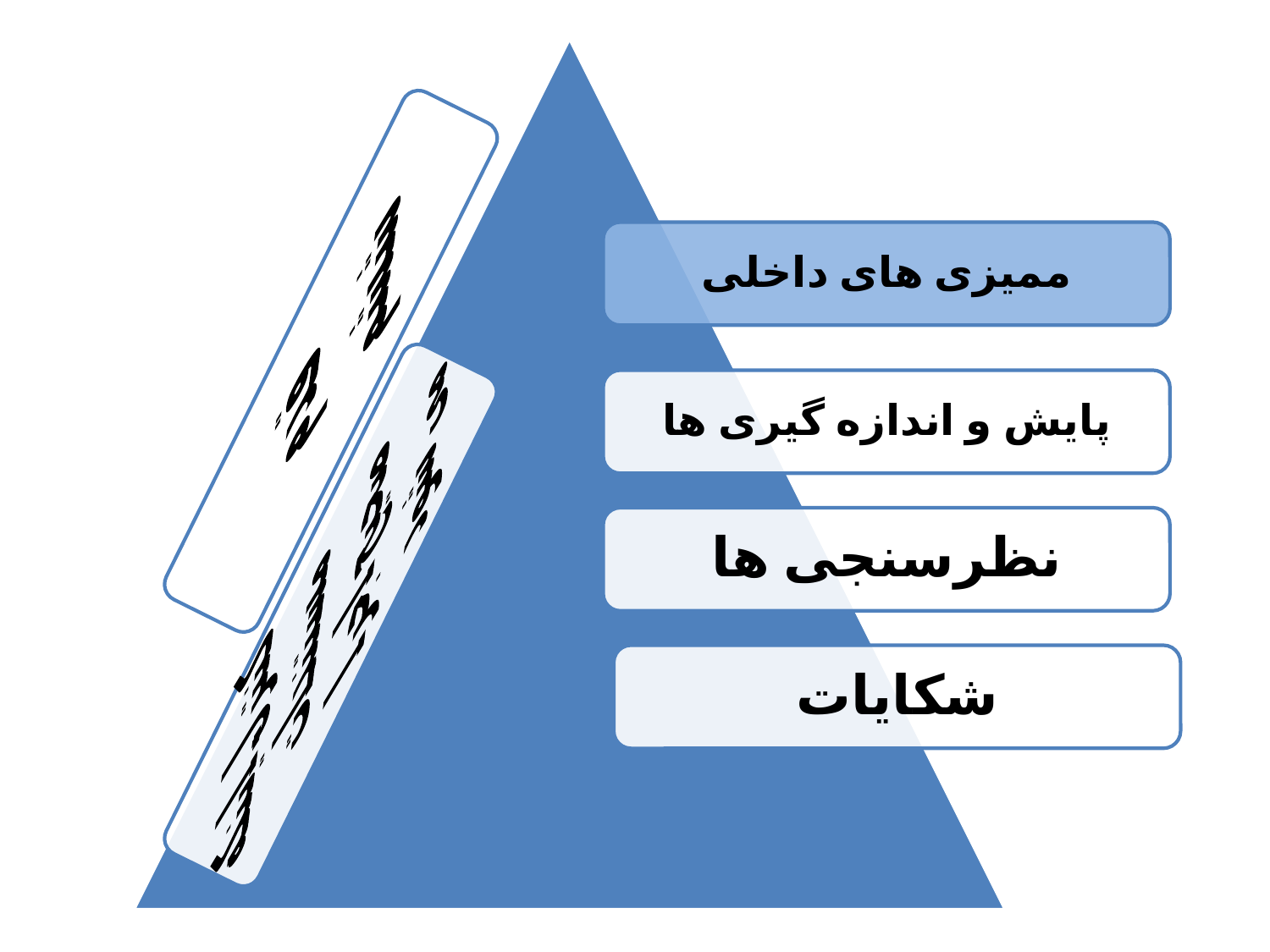

کنترل اینکه مستندات صحیح اجرا می شود
ممیزی های داخلی
پایش و اندازه گیری ها
قدم ششم
نظرسنجی ها
شکایات